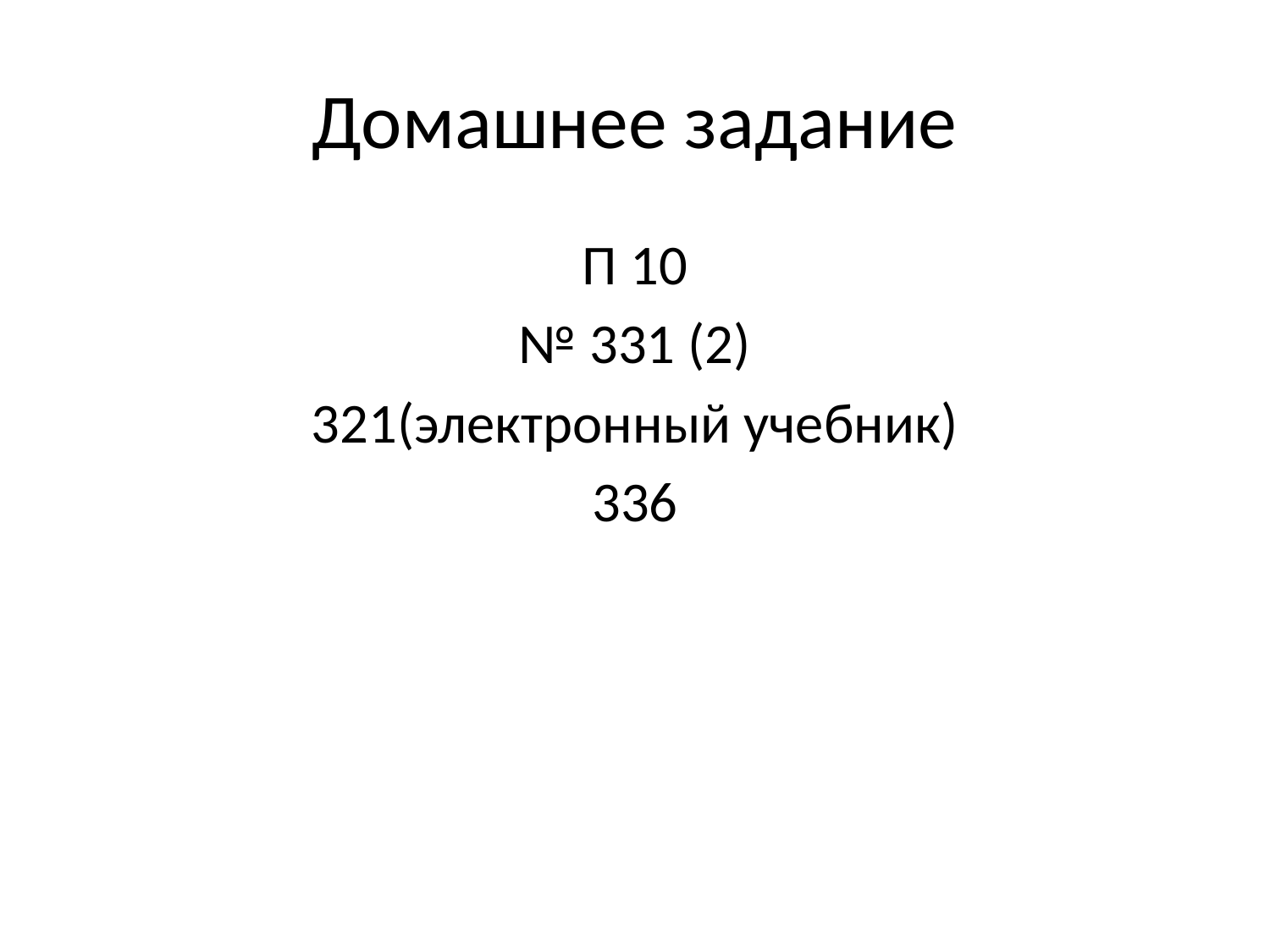

# Домашнее задание
П 10
№ 331 (2)
321(электронный учебник)
336